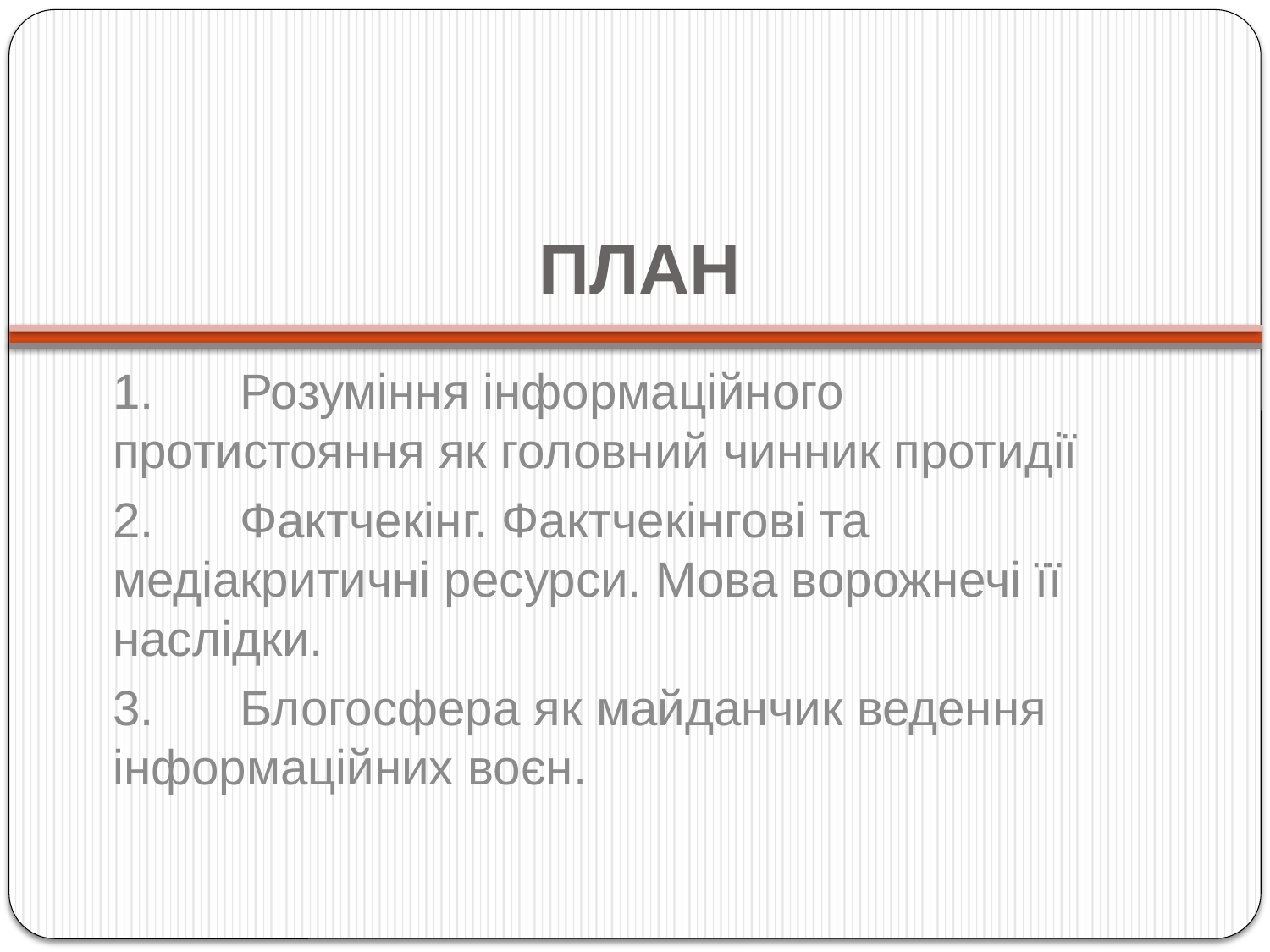

# ПЛАН
1.	Розуміння інформаційного протистояння як головний чинник протидії
2.	Фактчекінг. Фактчекінгові та медіакритичні ресурси. Мова ворожнечі її наслідки.
3.	Блогосфера як майданчик ведення інформаційних воєн.